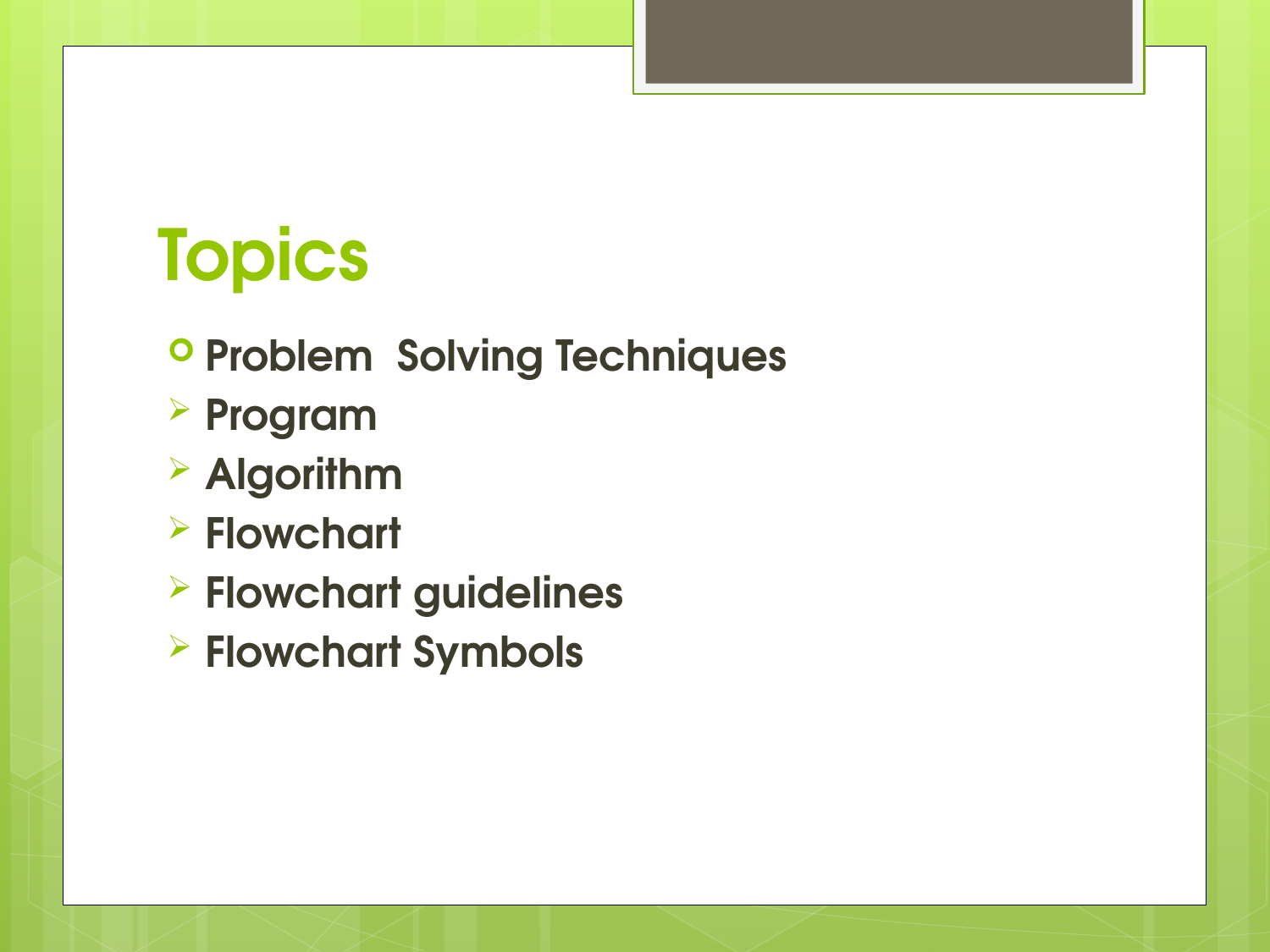

# Topics
Problem  Solving Techniques
Program
Algorithm
Flowchart
Flowchart guidelines
Flowchart Symbols